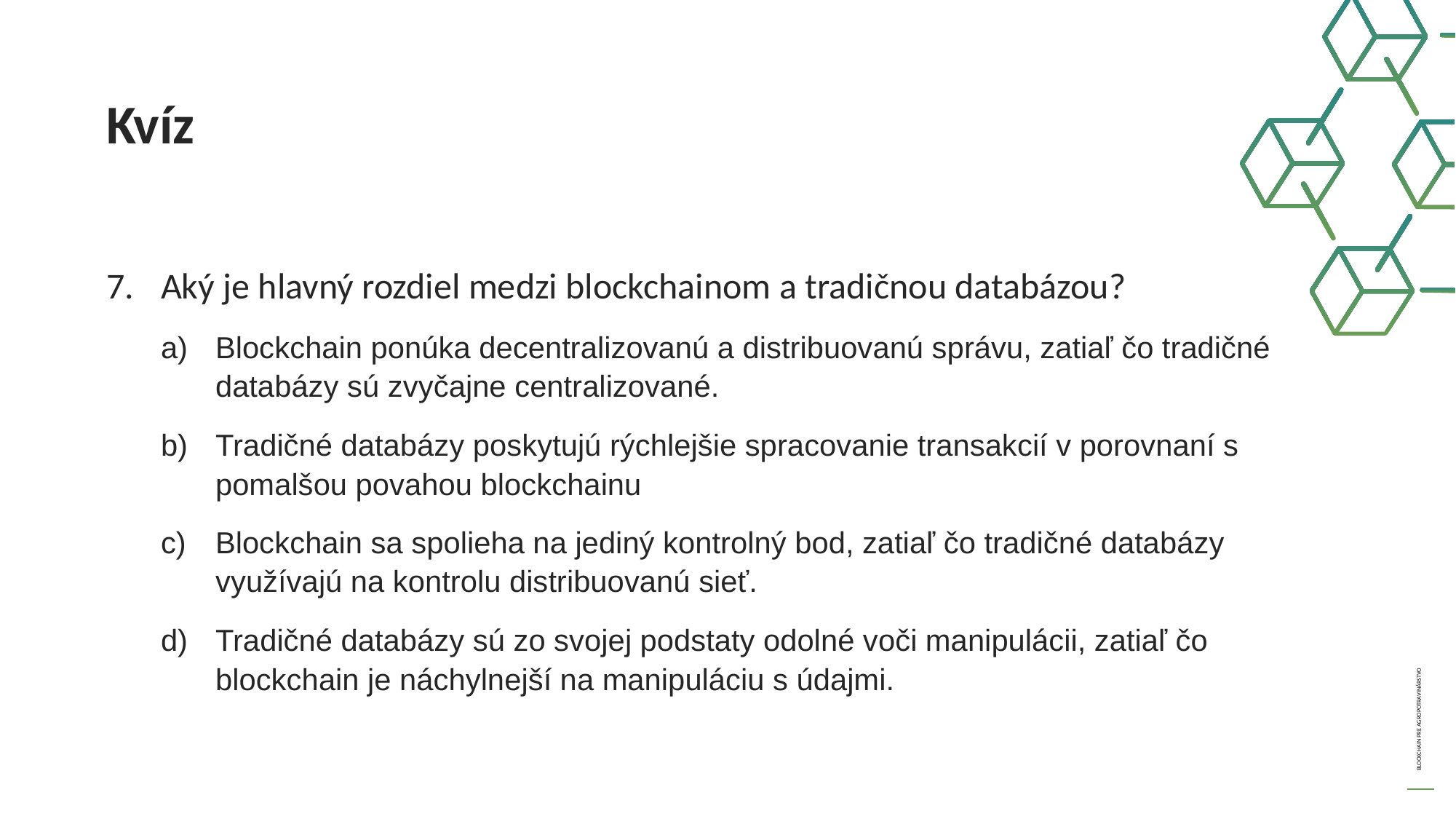

Kvíz
Aký je hlavný rozdiel medzi blockchainom a tradičnou databázou?
Blockchain ponúka decentralizovanú a distribuovanú správu, zatiaľ čo tradičné databázy sú zvyčajne centralizované.
Tradičné databázy poskytujú rýchlejšie spracovanie transakcií v porovnaní s pomalšou povahou blockchainu
Blockchain sa spolieha na jediný kontrolný bod, zatiaľ čo tradičné databázy využívajú na kontrolu distribuovanú sieť.
Tradičné databázy sú zo svojej podstaty odolné voči manipulácii, zatiaľ čo blockchain je náchylnejší na manipuláciu s údajmi.